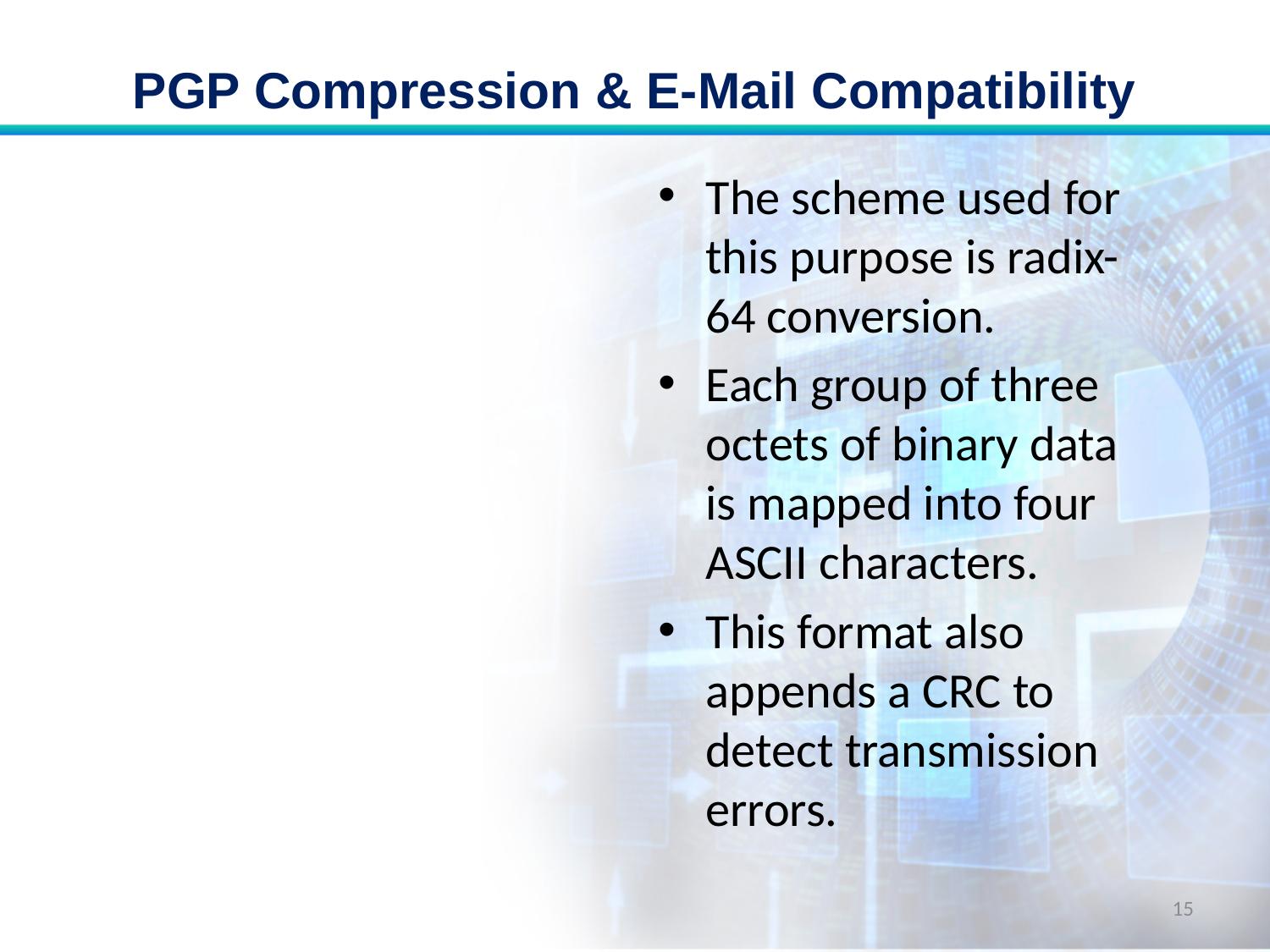

# PGP Compression & E-Mail Compatibility
The scheme used for this purpose is radix-64 conversion.
Each group of three octets of binary data is mapped into four ASCII characters.
This format also appends a CRC to detect transmission errors.
15